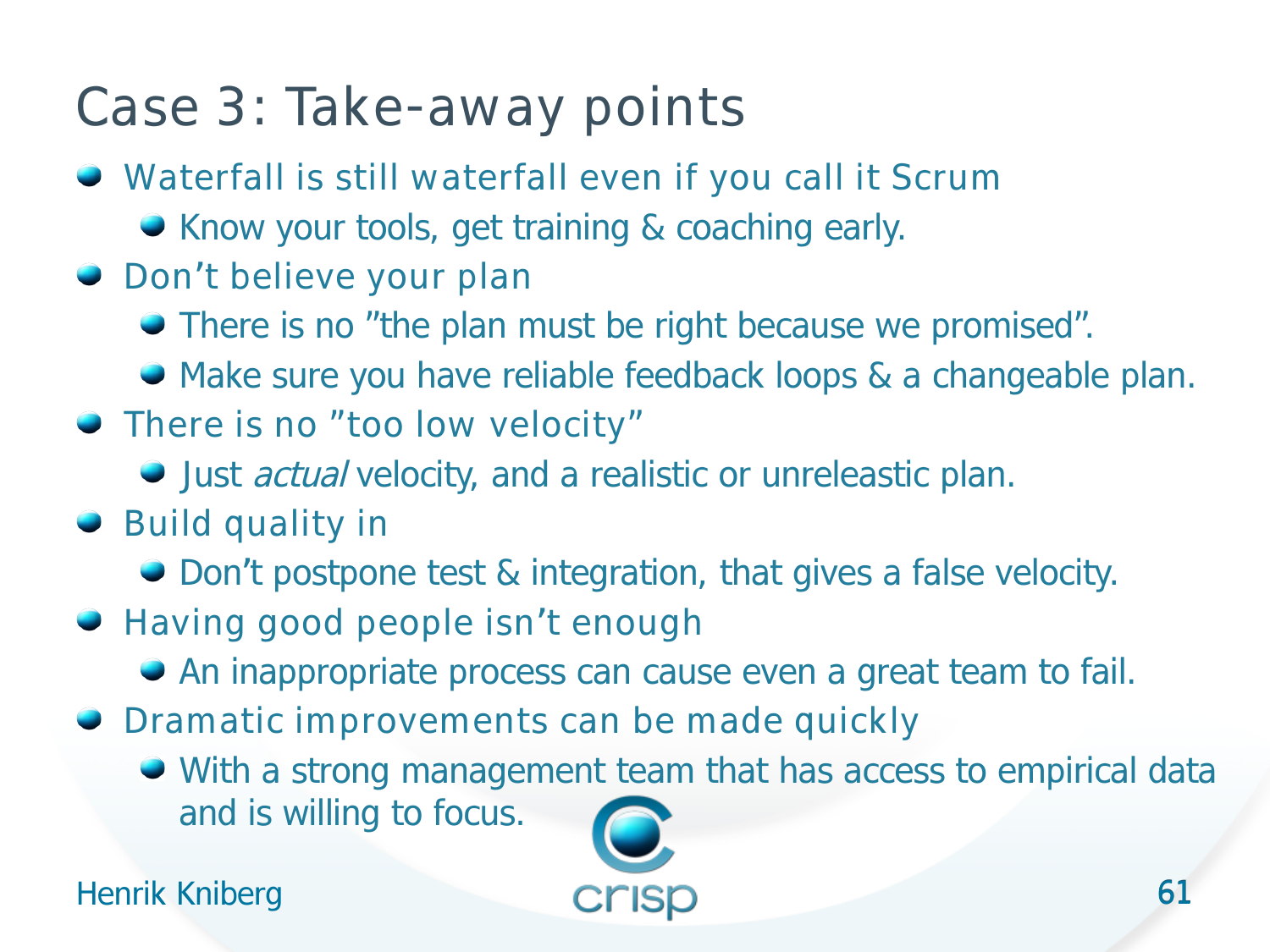

# Case 3: Take-away points
Waterfall is still waterfall even if you call it Scrum
Know your tools, get training & coaching early.
Don’t believe your plan
There is no ”the plan must be right because we promised”.
Make sure you have reliable feedback loops & a changeable plan.
There is no ”too low velocity”
Just actual velocity, and a realistic or unreleastic plan.
Build quality in
Don’t postpone test & integration, that gives a false velocity.
Having good people isn’t enough
An inappropriate process can cause even a great team to fail.
Dramatic improvements can be made quickly
With a strong management team that has access to empirical data and is willing to focus.
61
Henrik Kniberg